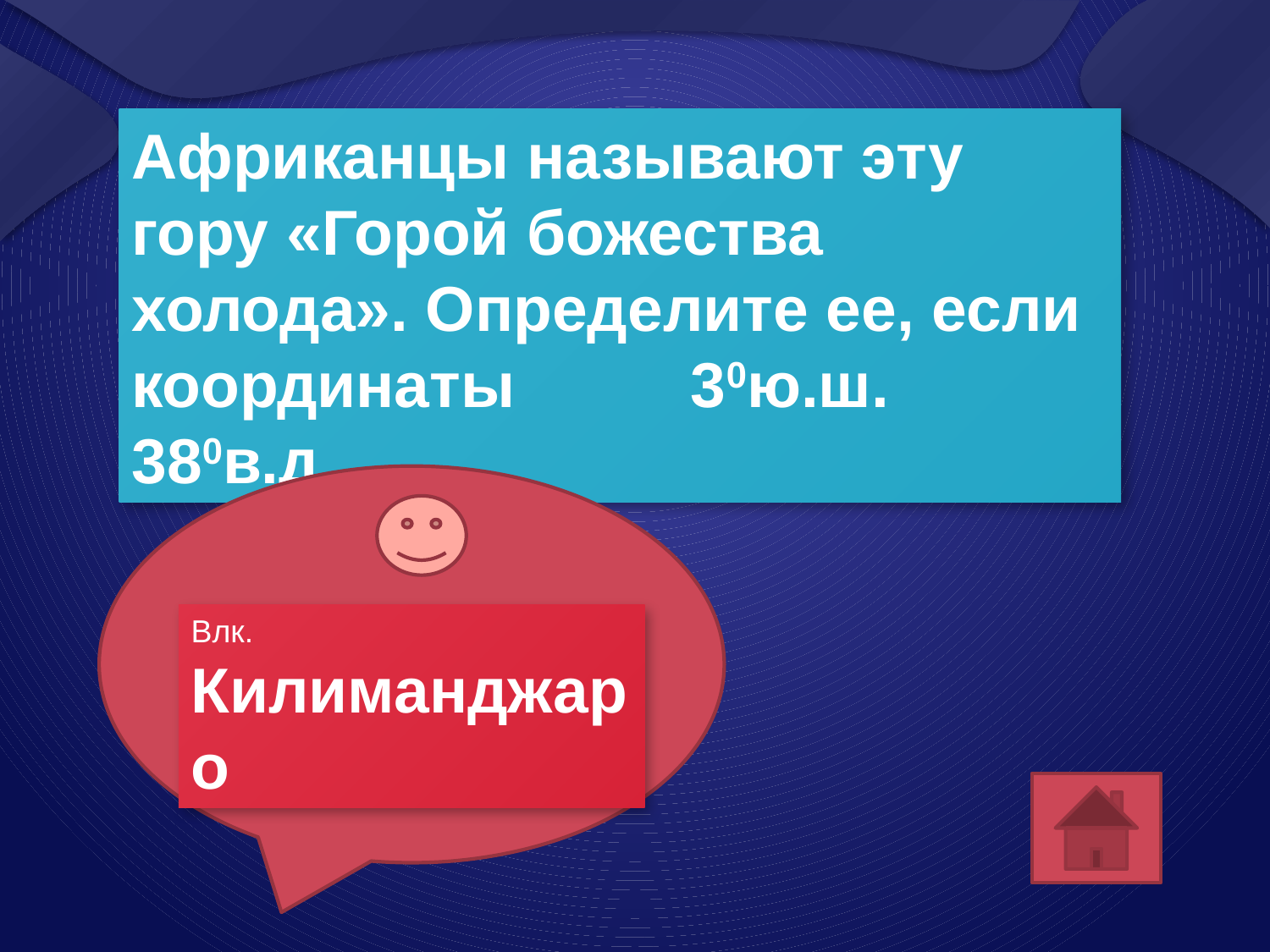

Африканцы называют эту гору «Горой божества холода». Определите ее, если координаты          30ю.ш. 380в.д.

Влк. Килиманджаро